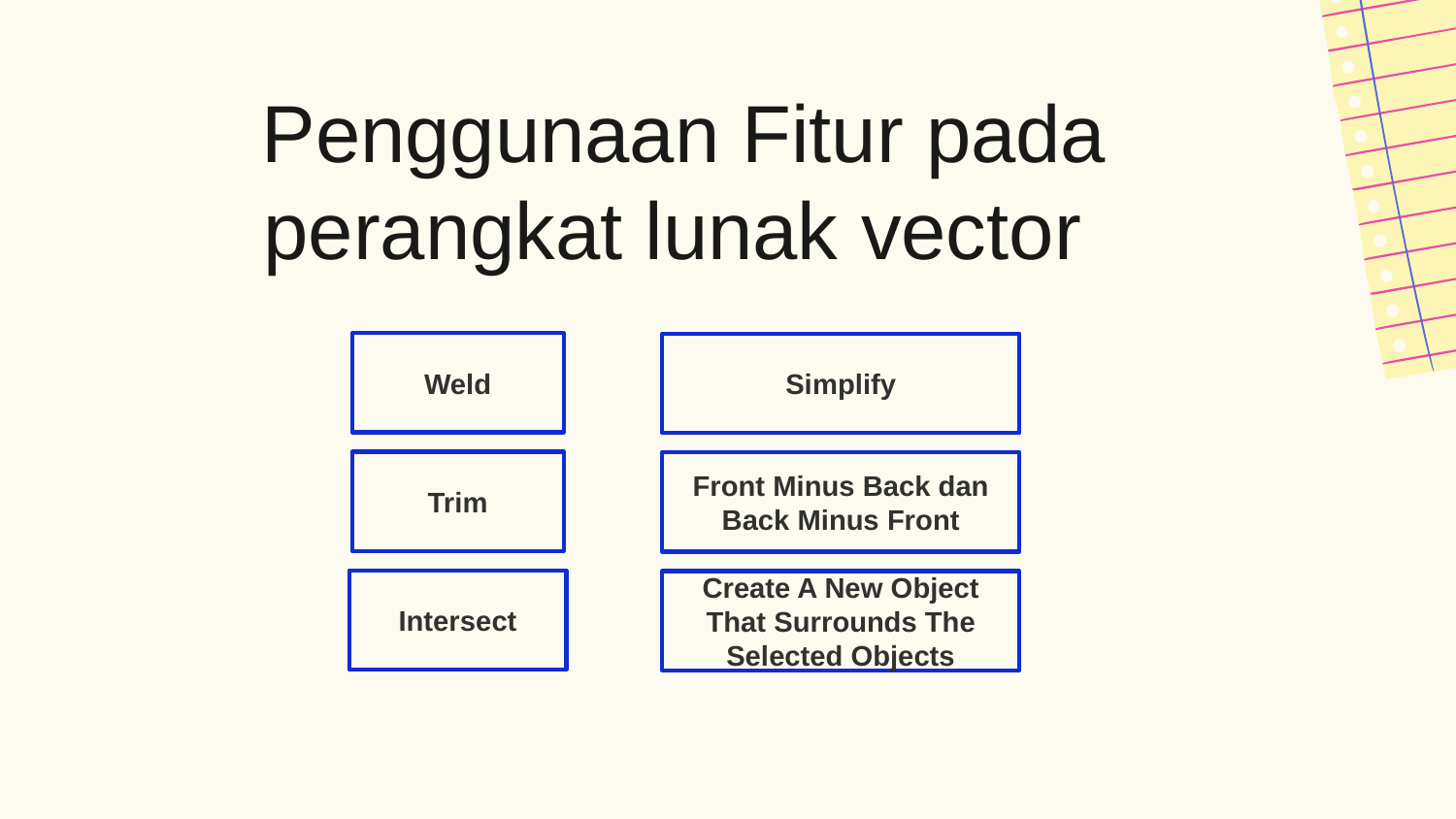

Penggunaan Fitur pada perangkat lunak vector
Weld
Simplify
Trim
Front Minus Back dan Back Minus Front
Intersect
Create A New Object That Surrounds The Selected Objects